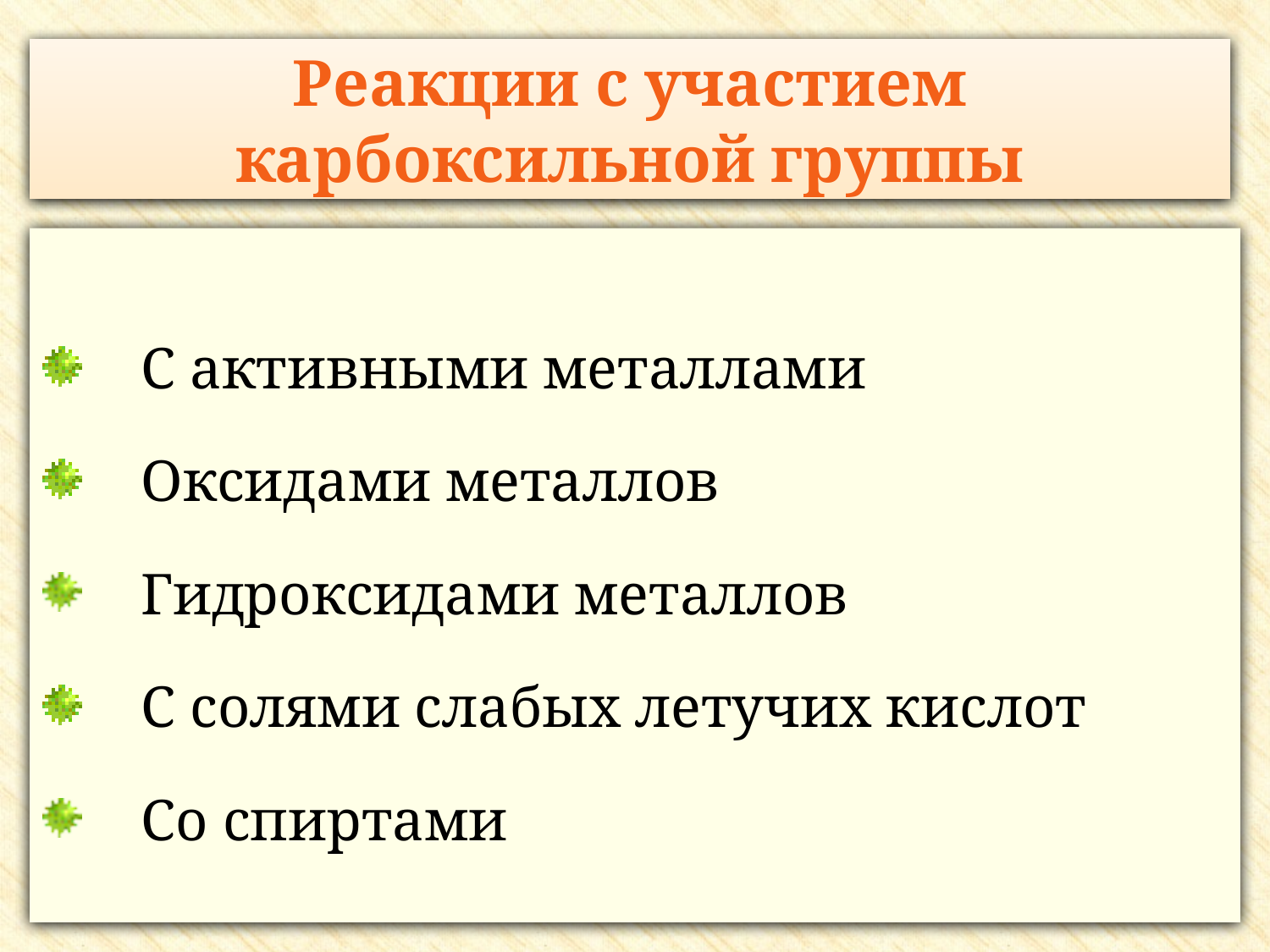

# Реакции с участием карбоксильной группы
С активными металлами
Оксидами металлов
Гидроксидами металлов
С солями слабых летучих кислот
Со спиртами